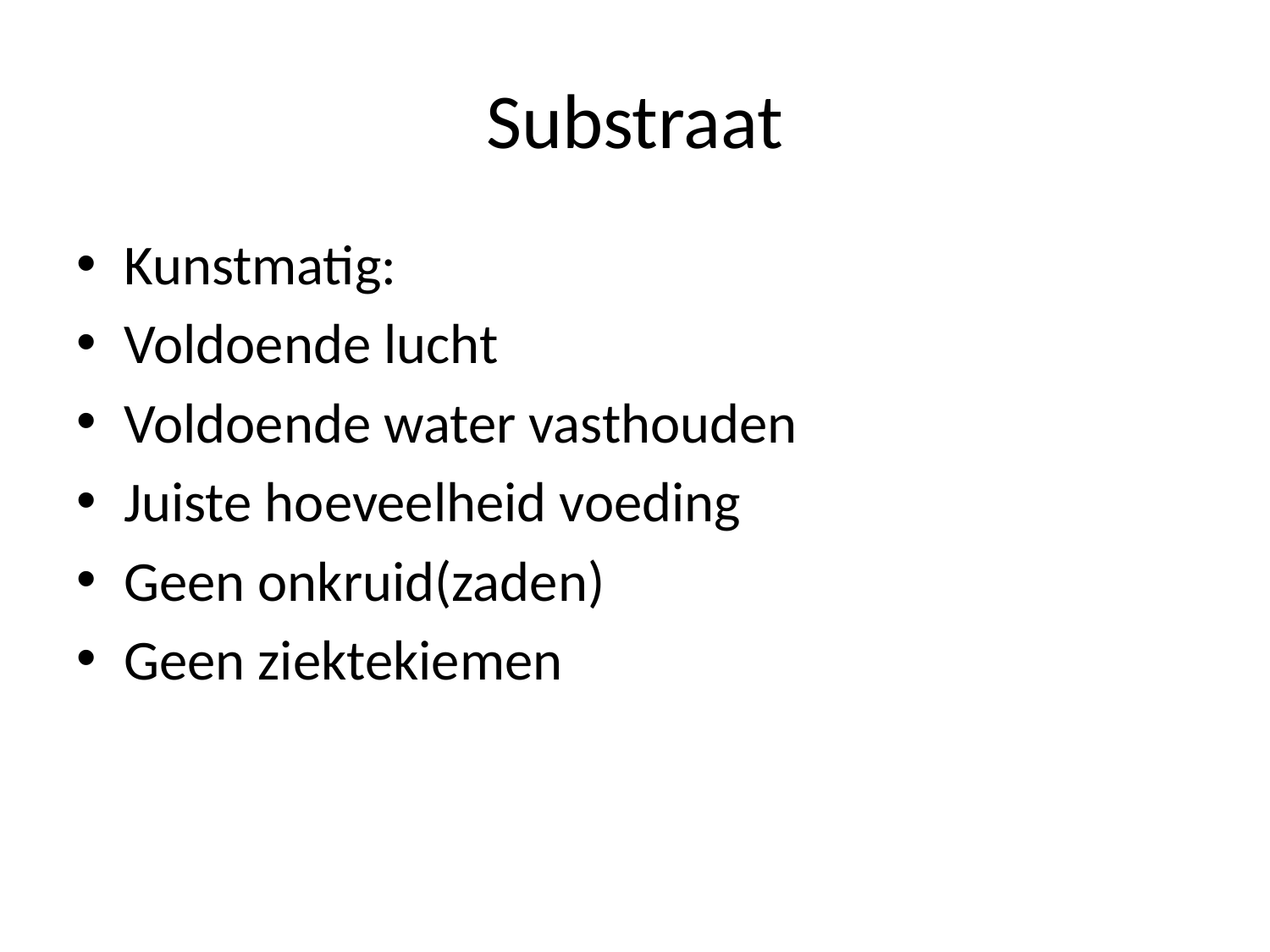

# Substraat
Kunstmatig:
Voldoende lucht
Voldoende water vasthouden
Juiste hoeveelheid voeding
Geen onkruid(zaden)
Geen ziektekiemen